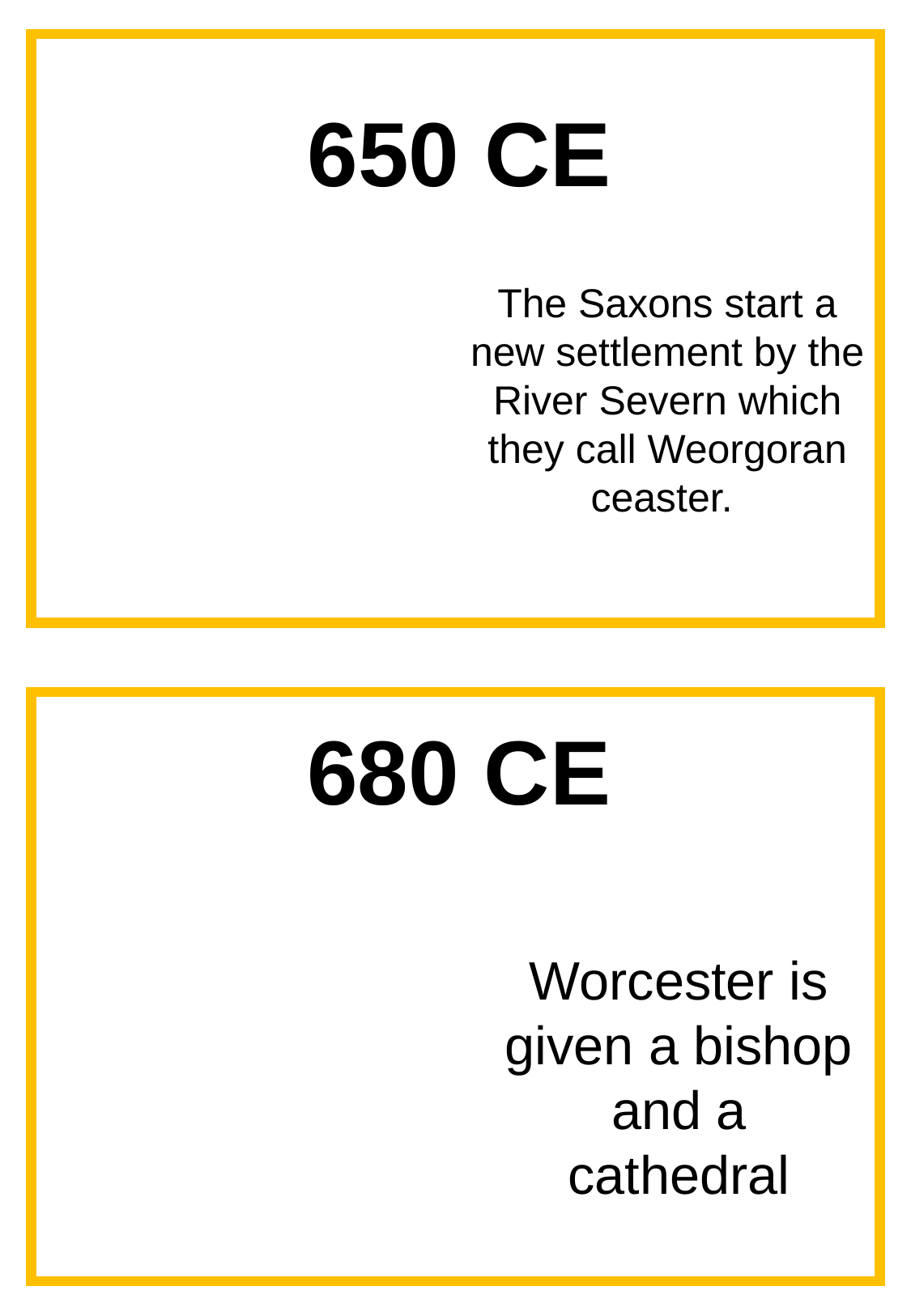

650 CE

The Saxons start a new settlement by the River Severn which they call Weorgoran ceaster.

680 CE

Worcester is given a bishop and a cathedral